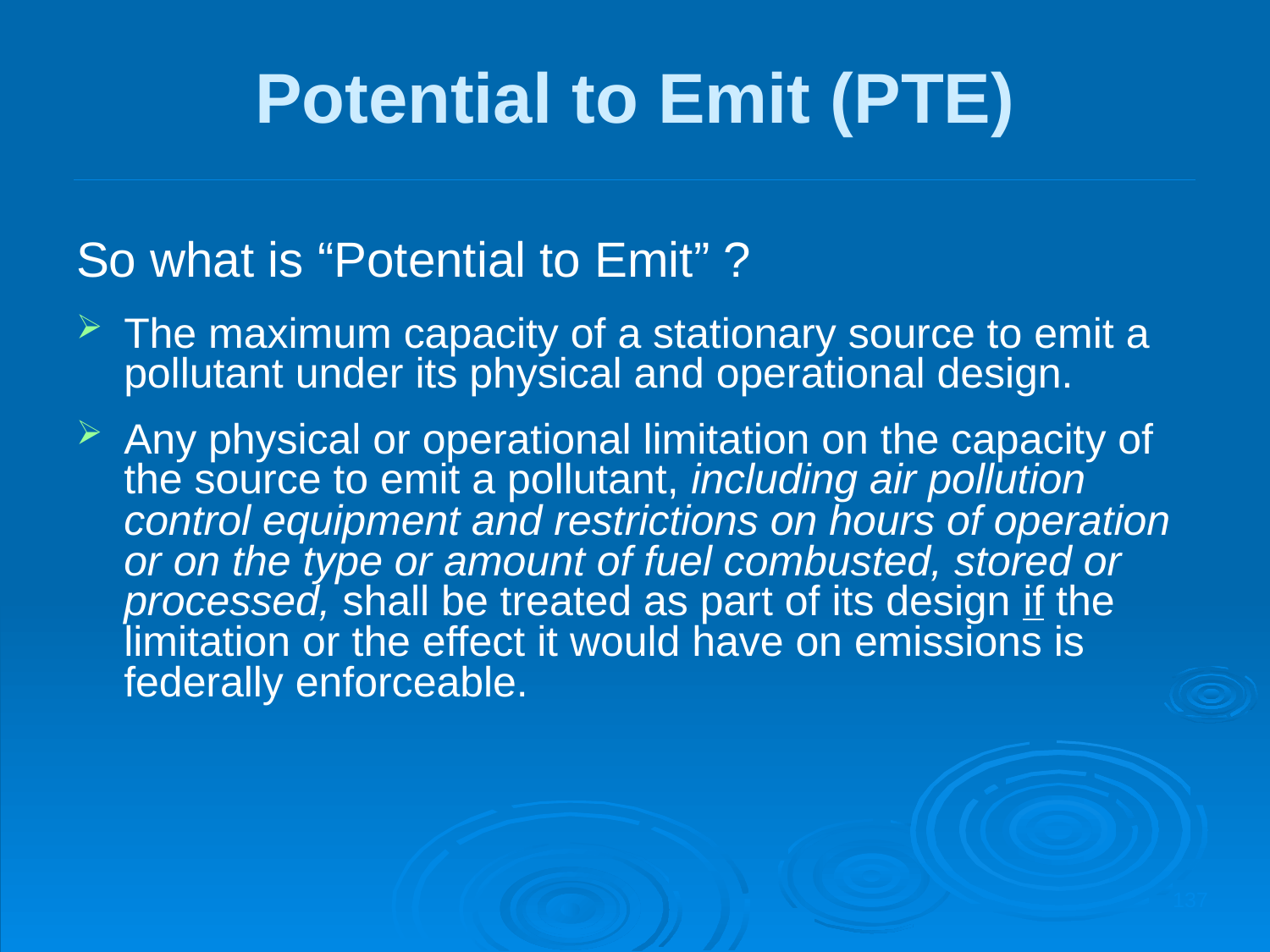

Potential to Emit (PTE)
So what is “Potential to Emit” ?

The maximum capacity of a stationary source to emit a pollutant under its physical and operational design.

Any physical or operational limitation on the capacity of the source to emit a pollutant, including air pollution control equipment and restrictions on hours of operation or on the type or amount of fuel combusted, stored or processed, shall be treated as part of its design if the limitation or the effect it would have on emissions is federally enforceable.

137